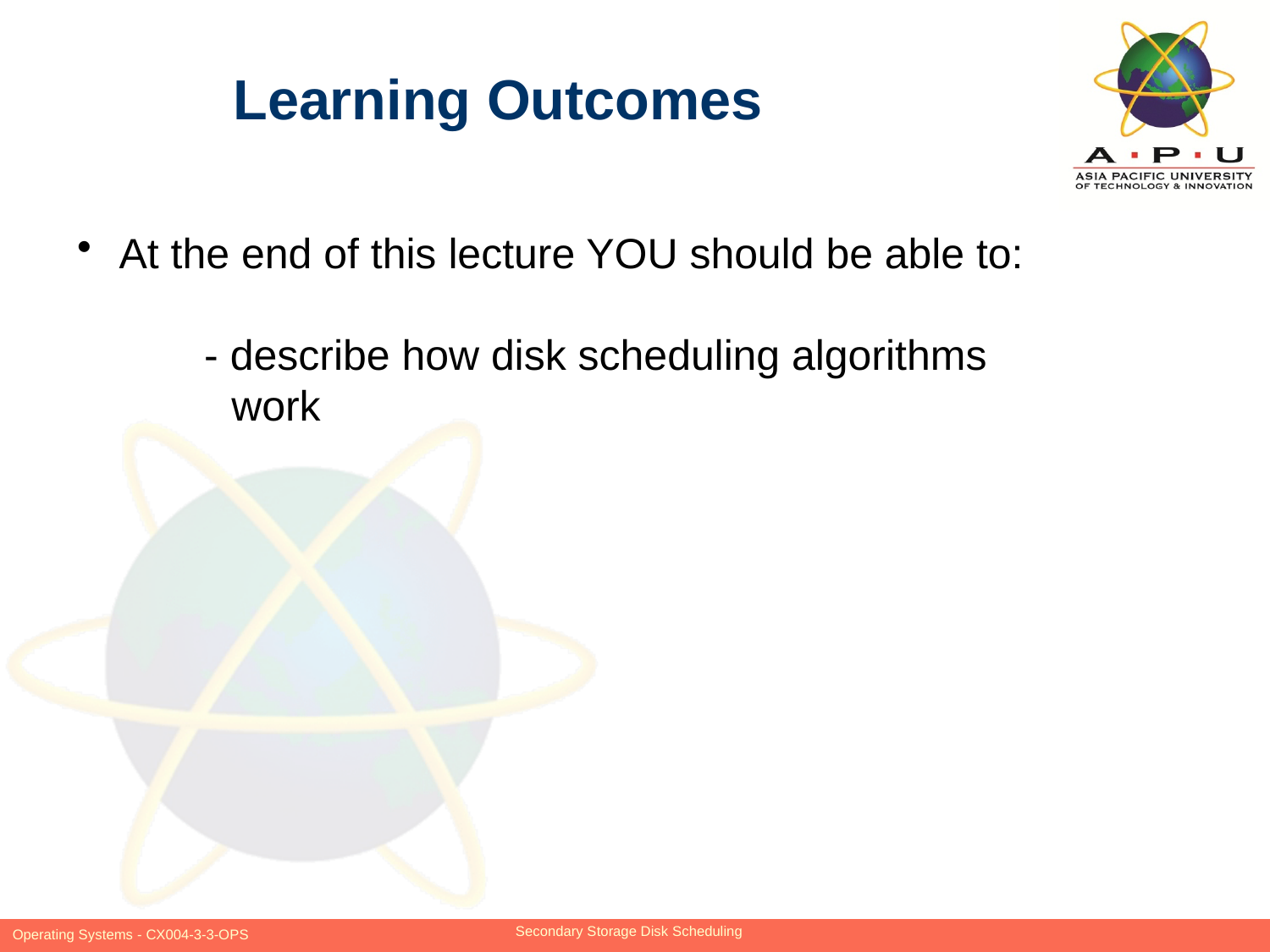

Learning Outcomes
 At the end of this lecture YOU should be able to:

	- describe how disk scheduling algorithms
             work

Slide 3 of 15